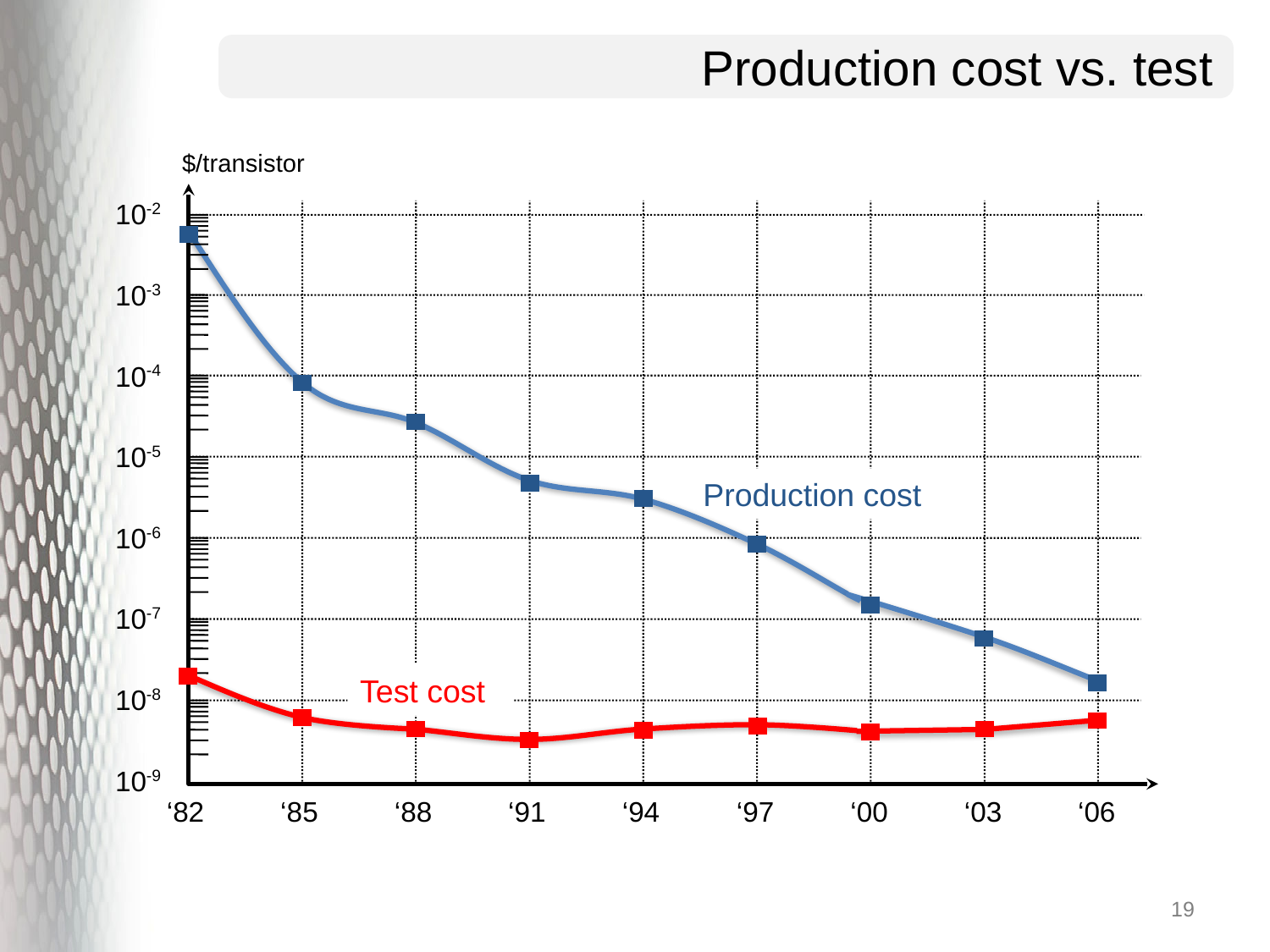

# Production cost vs. test
$/transistor

10-2

10-3

10-4

10-5

Production cost

10-6

10-7

Test cost

10-8

10-9
‘06
‘82
‘85
‘88
‘91
‘94
‘97
‘00
‘03